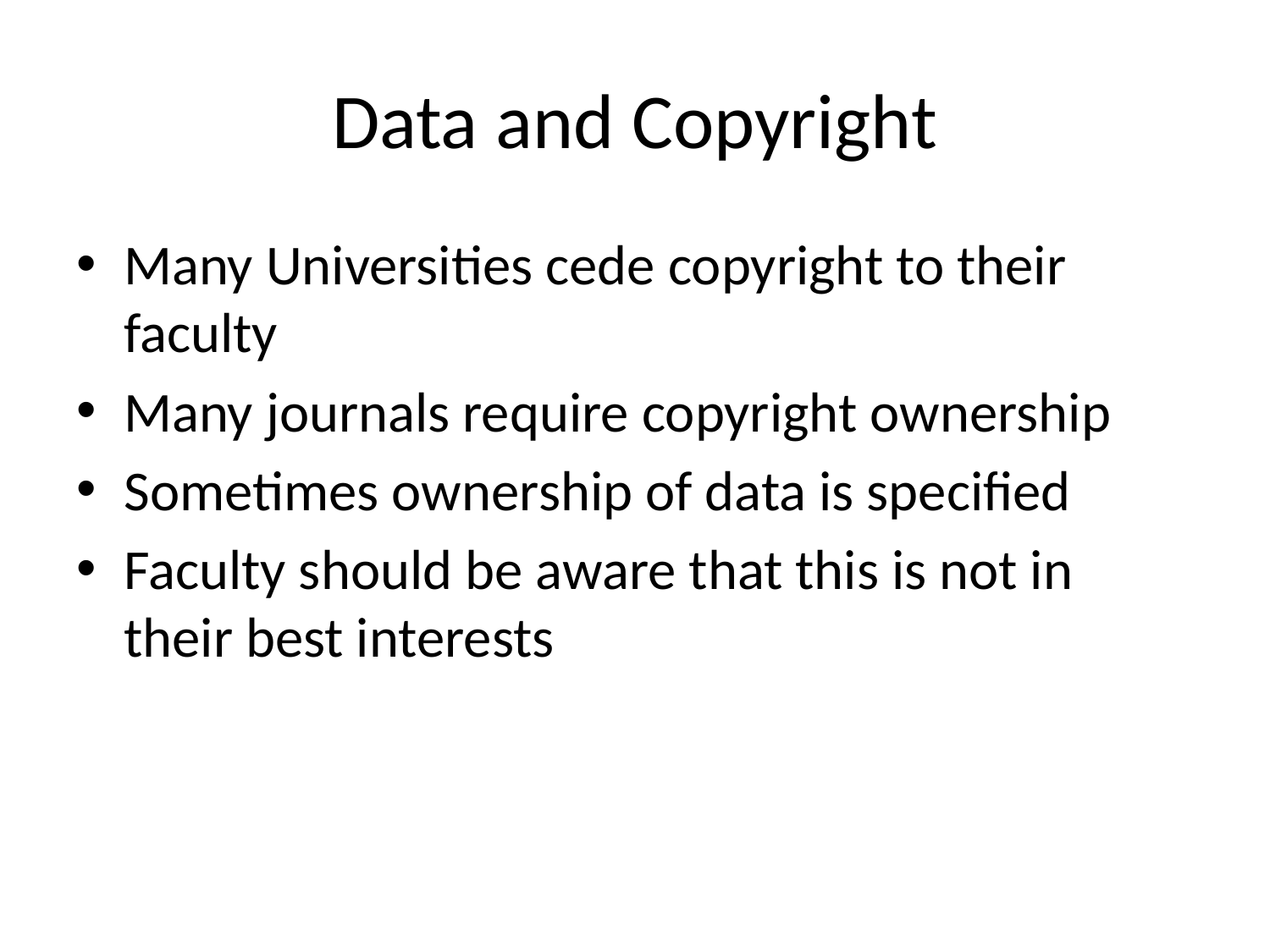

# Data and Copyright
Many Universities cede copyright to their faculty
Many journals require copyright ownership
Sometimes ownership of data is specified
Faculty should be aware that this is not in their best interests